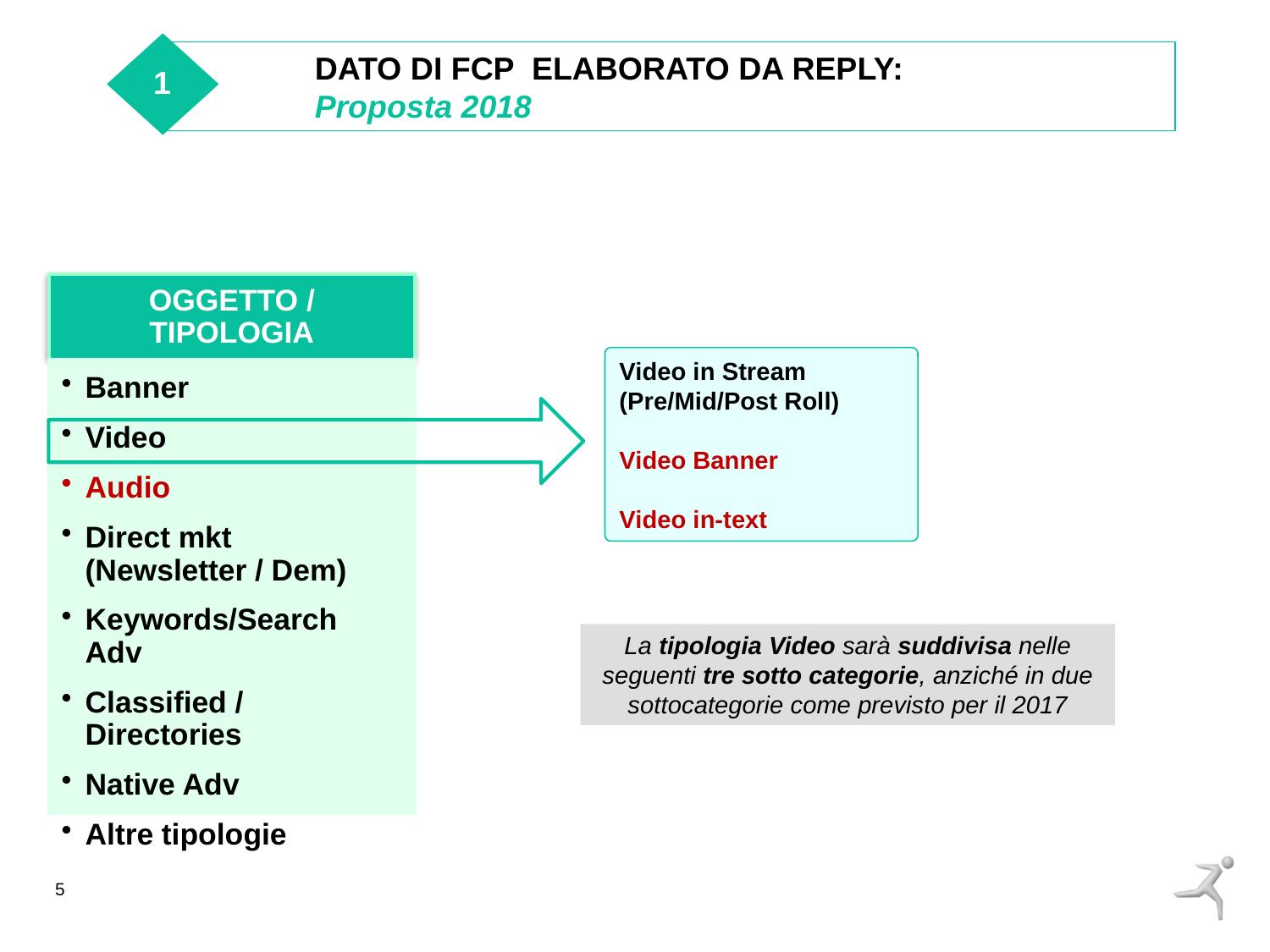

DATO DI FCP  ELABORATO DA REPLY:
Proposta 2018
1
OGGETTO / TIPOLOGIA
Banner
Video
Audio
Direct mkt (Newsletter / Dem)
Keywords/Search Adv
Classified / Directories
Native Adv
Altre tipologie
Video in Stream (Pre/Mid/Post Roll)

Video Banner

Video in-text

La tipologia Video sarà suddivisa nelle seguenti tre sotto categorie, anziché in due sottocategorie come previsto per il 2017